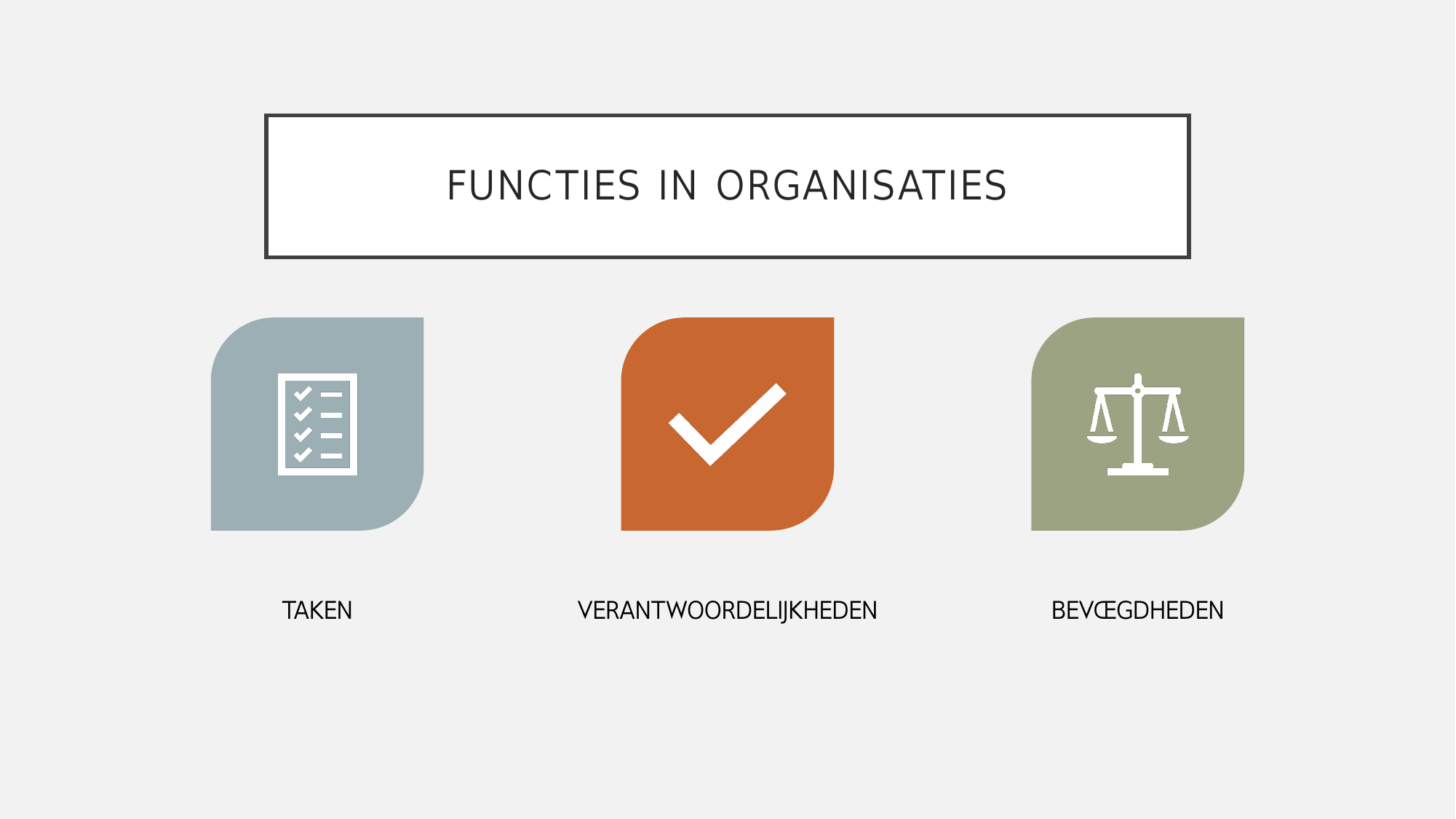

# Functies in organisaties
Taken
Verantwoordelijkheden
Bevoegdheden